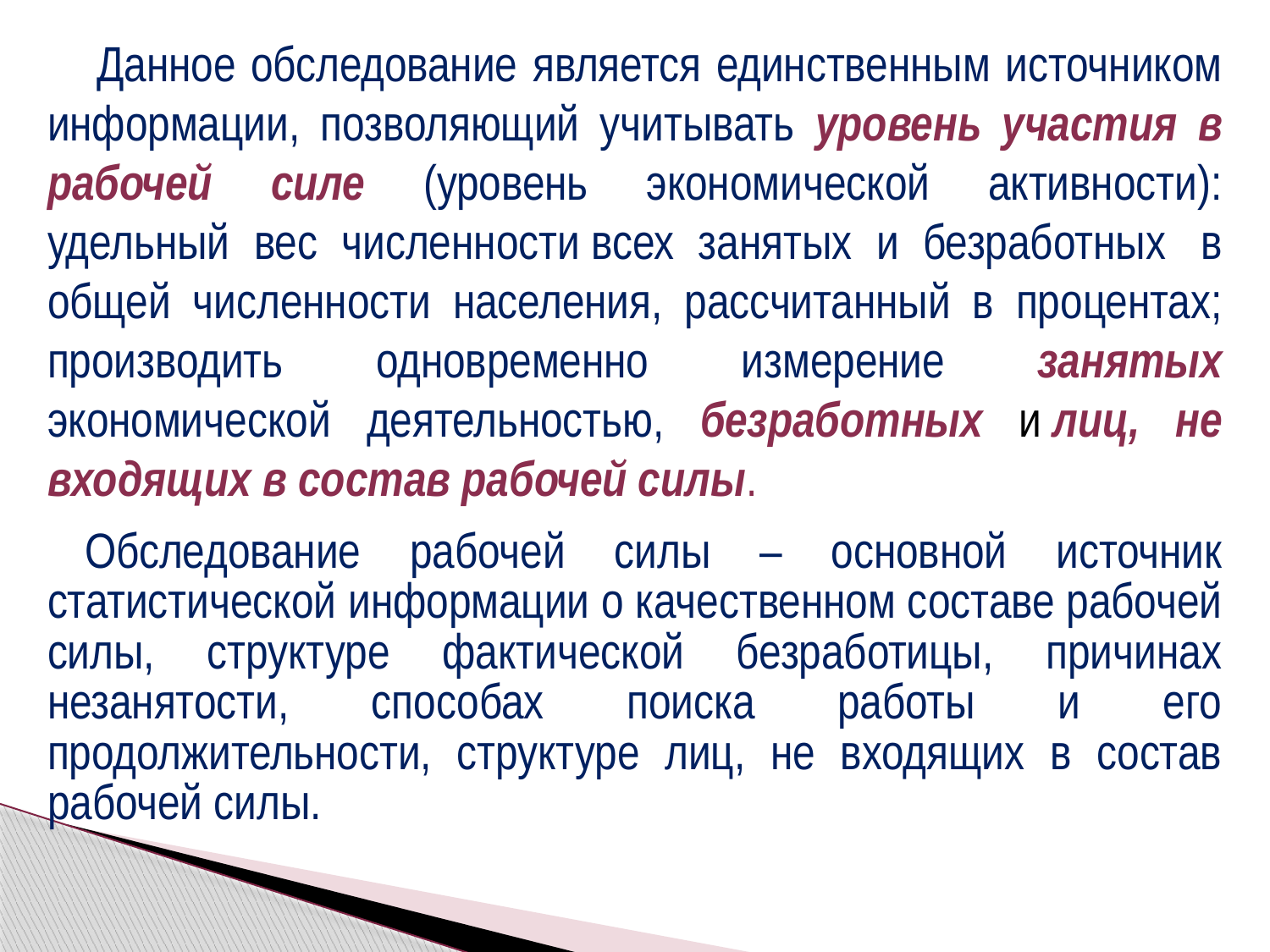

Данное обследование является единственным источником информации, позволяющий учитывать уровень участия в рабочей силе (уровень экономической активности): удельный вес численности всех занятых и безработных  в общей численности населения, рассчитанный в процентах; производить одновременно измерение занятых экономической деятельностью, безработных и лиц, не входящих в состав рабочей силы.

Обследование рабочей силы – основной источник статистической информации о качественном составе рабочей силы, структуре фактической безработицы, причинах незанятости, способах поиска работы и его продолжительности, структуре лиц, не входящих в состав рабочей силы.